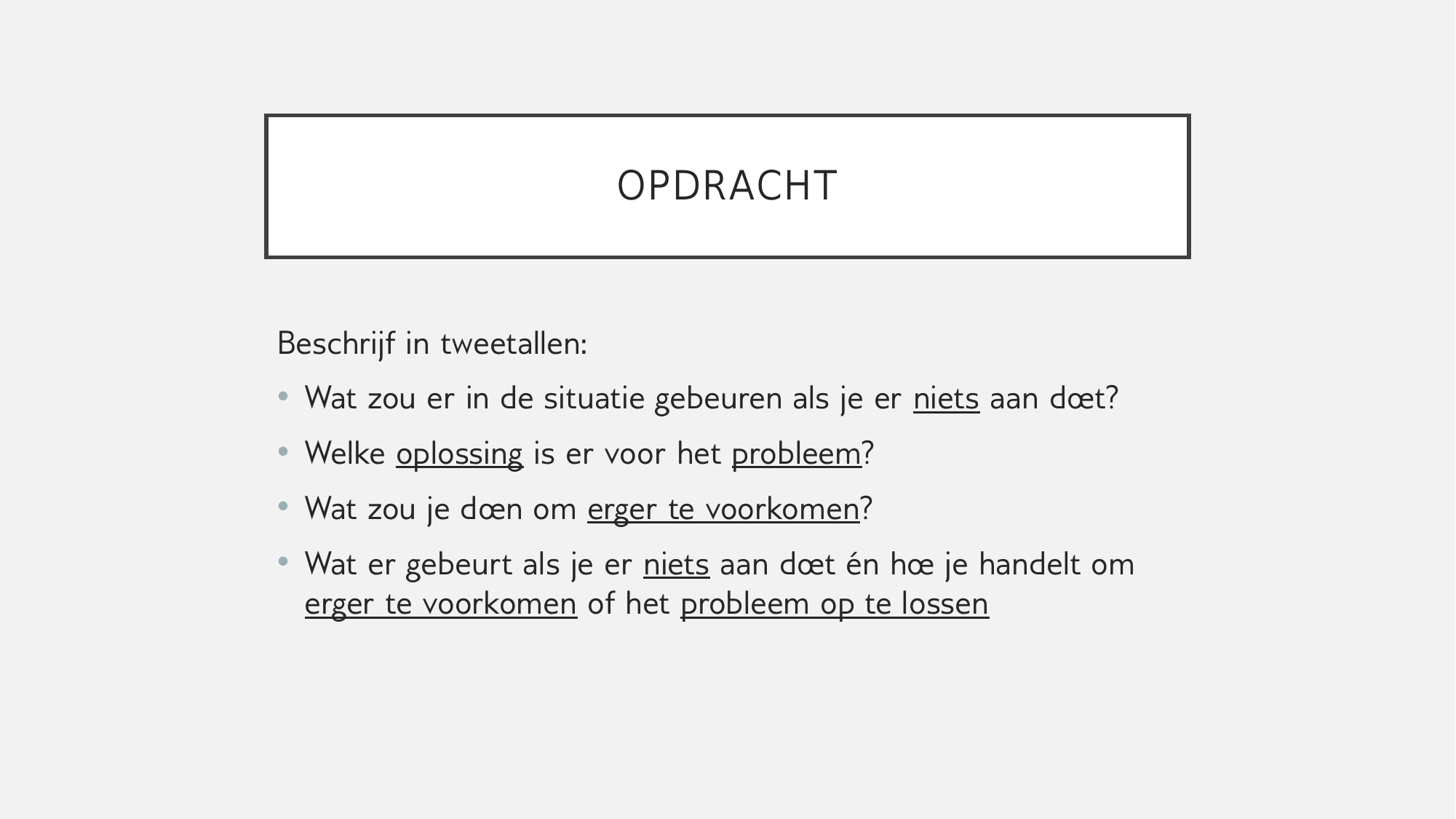

# opdracht
Beschrijf in tweetallen:
Wat zou er in de situatie gebeuren als je er niets aan doet?
Welke oplossing is er voor het probleem?
Wat zou je doen om erger te voorkomen?
Wat er gebeurt als je er niets aan doet én hoe je handelt om erger te voorkomen of het probleem op te lossen